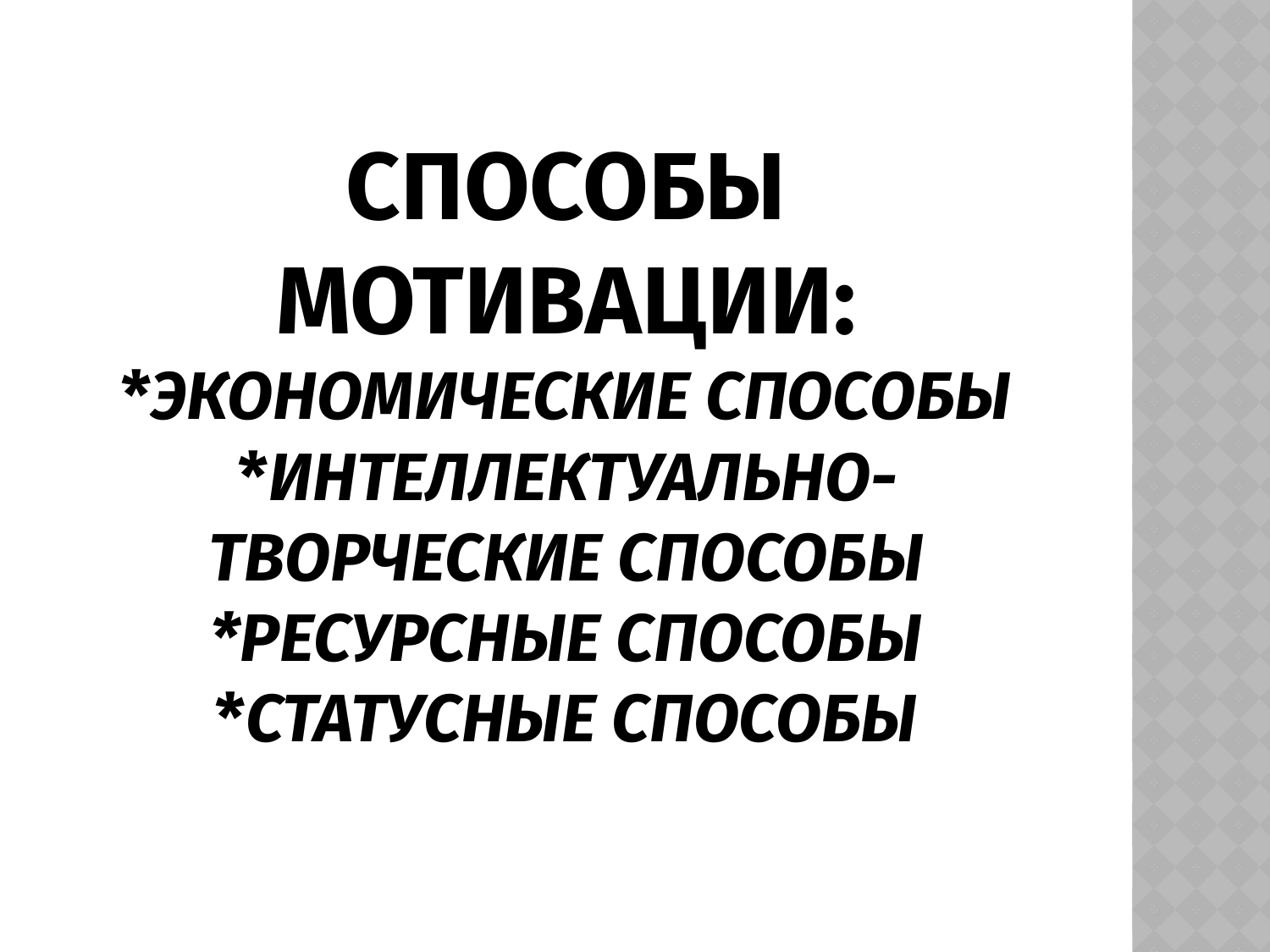

# Способы мотивации: *Экономические способы *Интеллектуально-творческие способы *Ресурсные способы *Статусные способы